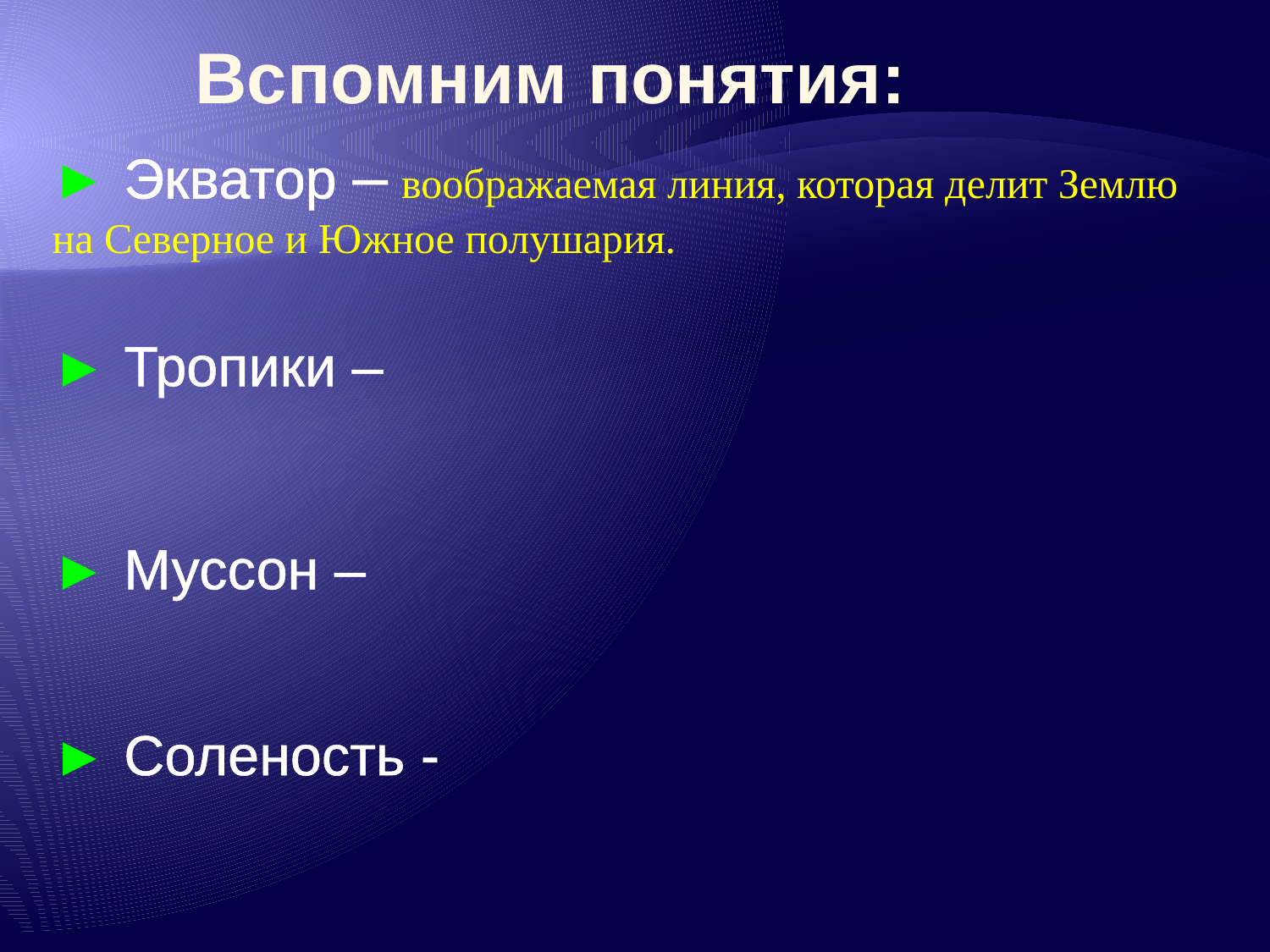

# Вспомним понятия:
► Экватор – воображаемая линия, которая делит Землю на Северное и Южное полушария.

► Тропики –

► Муссон –

► Соленость -